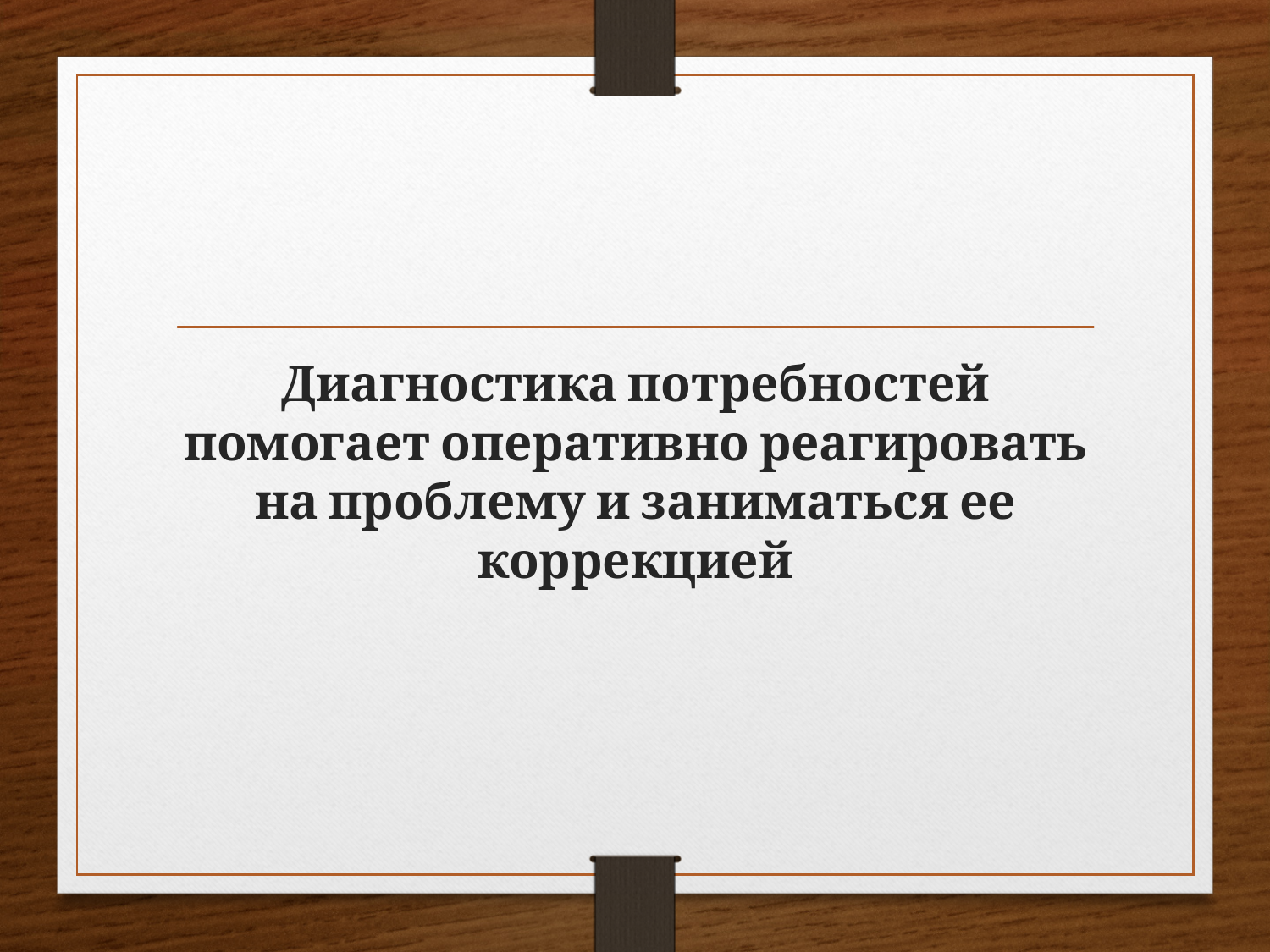

Диагностика потребностей помогает оперативно реагировать на проблему и заниматься ее коррекцией